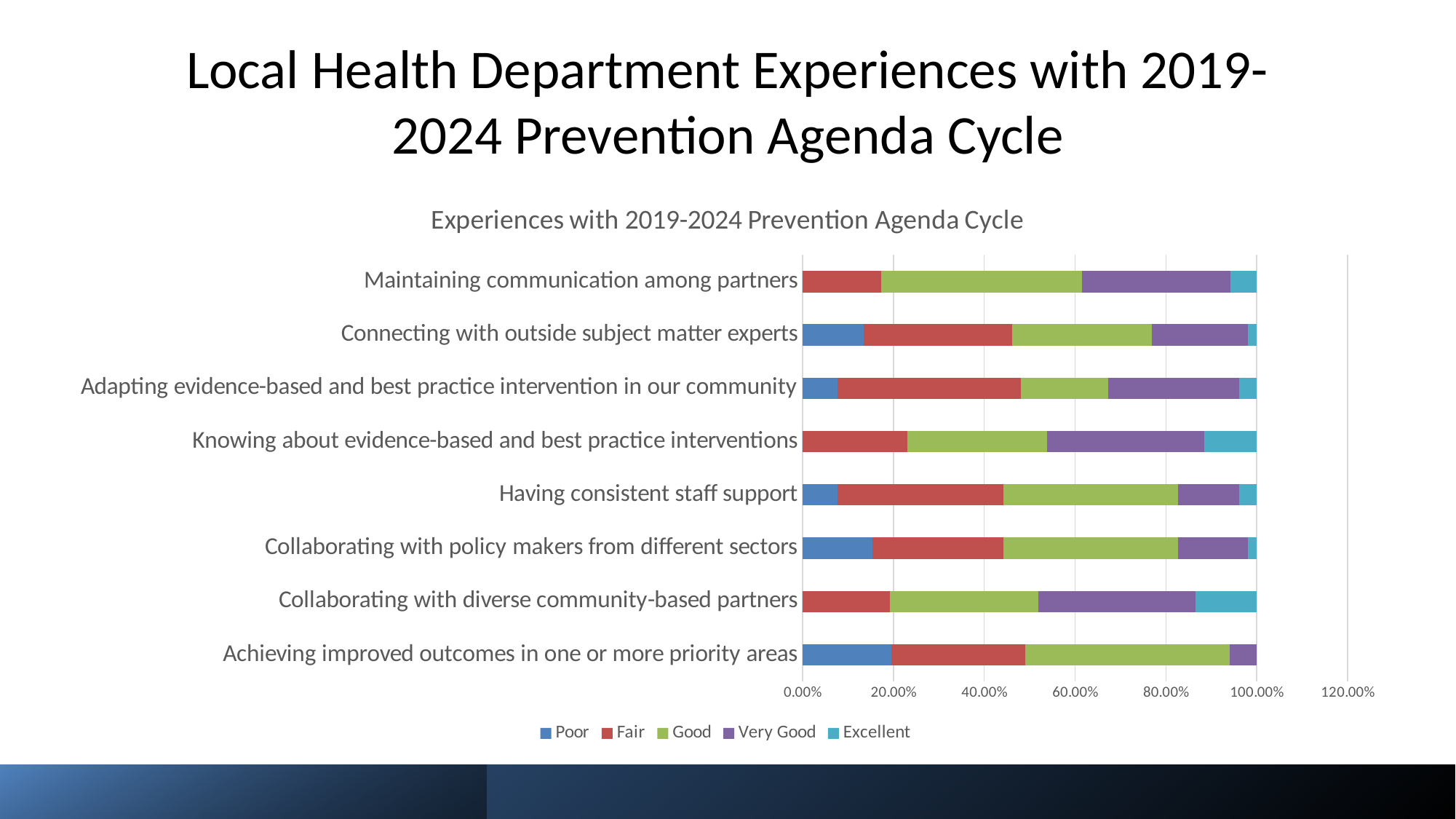

# Local Health Department Experiences with 2019-2024 Prevention Agenda Cycle

### Chart: Experiences with 2019-2024 Prevention Agenda Cycle

| Category | Poor | Fair | Good | Very Good | Excellent  |
|---|---|---|---|---|---|
| Achieving improved outcomes in one or more priority areas | 0.19607843137254902 | 0.29411764705882354 | 0.45098039215686275 | 0.058823529411764705 | 0.0 |
| Collaborating with diverse community-based partners | 0.0 | 0.19230769230769232 | 0.3269230769230769 | 0.34615384615384615 | 0.1346153846153846 |
| Collaborating with policy makers from different sectors | 0.15384615384615385 | 0.28846153846153844 | 0.38461538461538464 | 0.15384615384615385 | 0.019230769230769232 |
| Having consistent staff support | 0.07692307692307693 | 0.36538461538461536 | 0.38461538461538464 | 0.1346153846153846 | 0.038461538461538464 |
| Knowing about evidence-based and best practice interventions | 0.0 | 0.23076923076923078 | 0.3076923076923077 | 0.34615384615384615 | 0.11538461538461539 |
| Adapting evidence-based and best practice intervention in our community | 0.07692307692307693 | 0.40384615384615385 | 0.19230769230769232 | 0.28846153846153844 | 0.038461538461538464 |
| Connecting with outside subject matter experts | 0.1346153846153846 | 0.3269230769230769 | 0.3076923076923077 | 0.21153846153846154 | 0.019230769230769232 |
| Maintaining communication among partners | 0.0 | 0.17307692307692307 | 0.4423076923076923 | 0.3269230769230769 | 0.057692307692307696 |